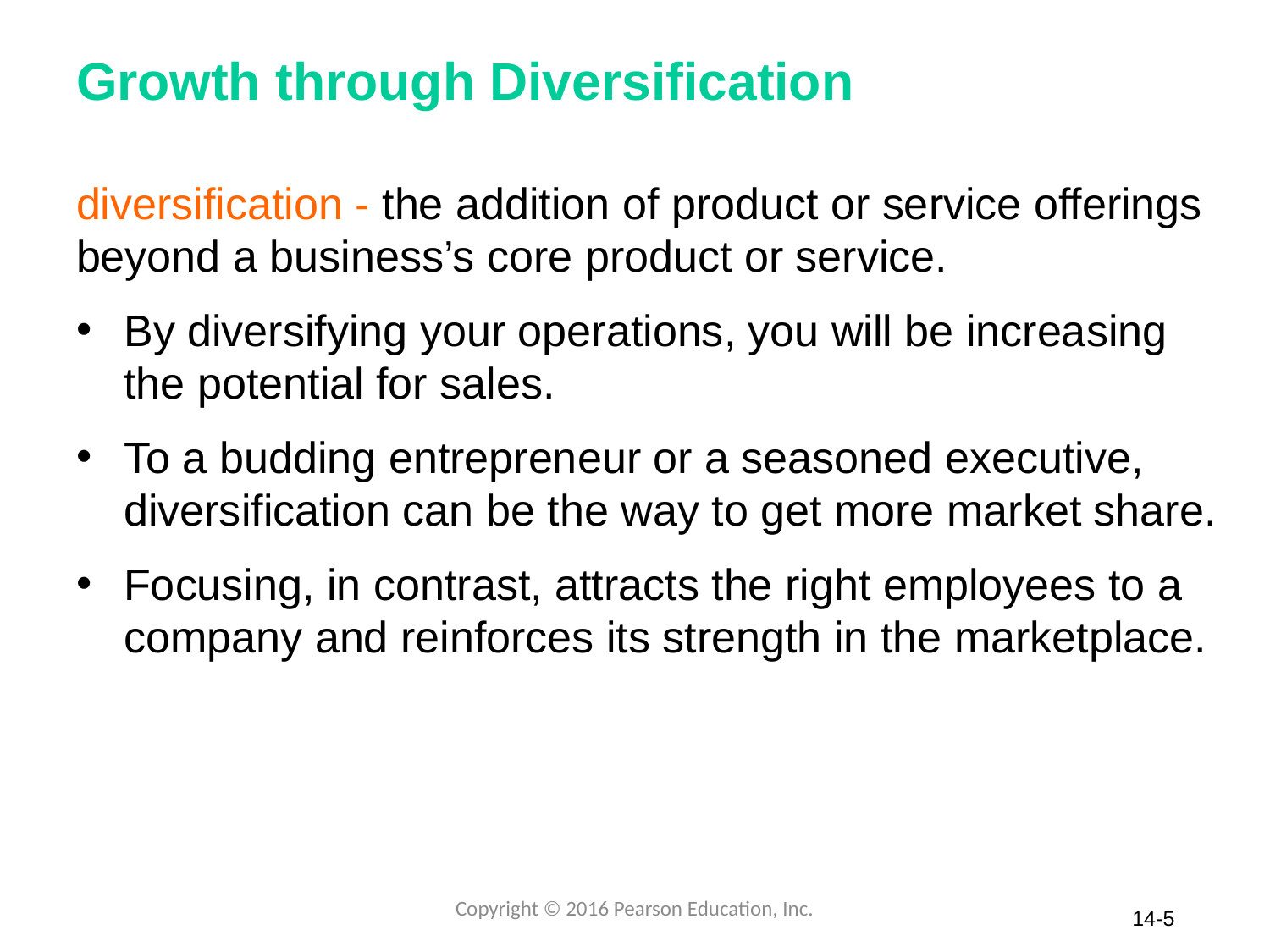

# Growth through Diversification
diversification - the addition of product or service offerings beyond a business’s core product or service.

By diversifying your operations, you will be increasing the potential for sales.

To a budding entrepreneur or a seasoned executive, diversification can be the way to get more market share.

Focusing, in contrast, attracts the right employees to a company and reinforces its strength in the marketplace.
Copyright © 2016 Pearson Education, Inc.